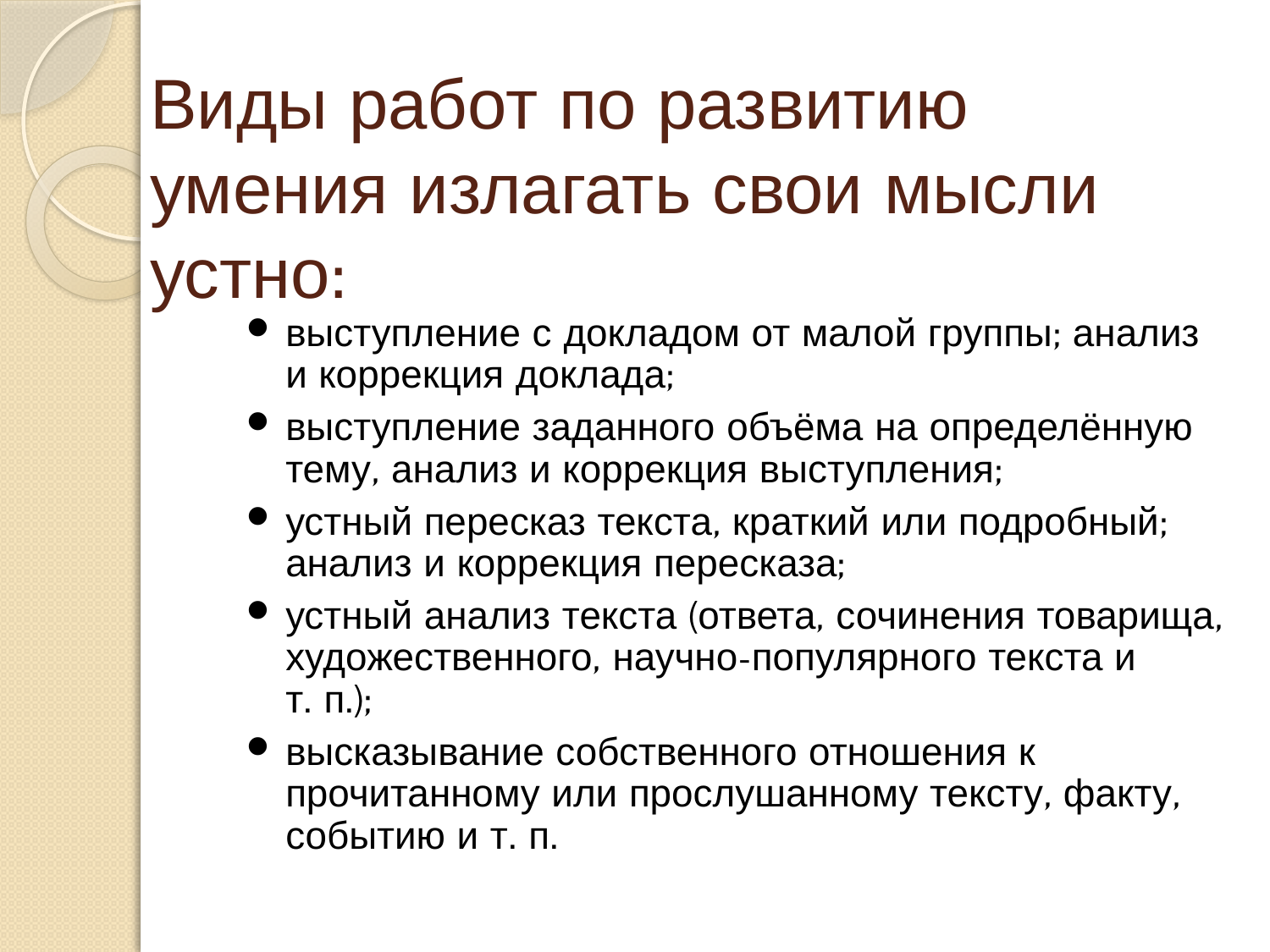

# Виды работ по развитию умения излагать свои мысли устно:
выступление с докладом от малой группы; анализ и коррекция доклада;
выступление заданного объёма на определённую тему, анализ и коррекция выступления;
устный пересказ текста, краткий или подробный; анализ и коррекция пересказа;
устный анализ текста (ответа, сочинения товарища, художественного, научно-популярного текста и т. п.);
высказывание собственного отношения к прочитанному или прослушанному тексту, факту, событию и т. п.